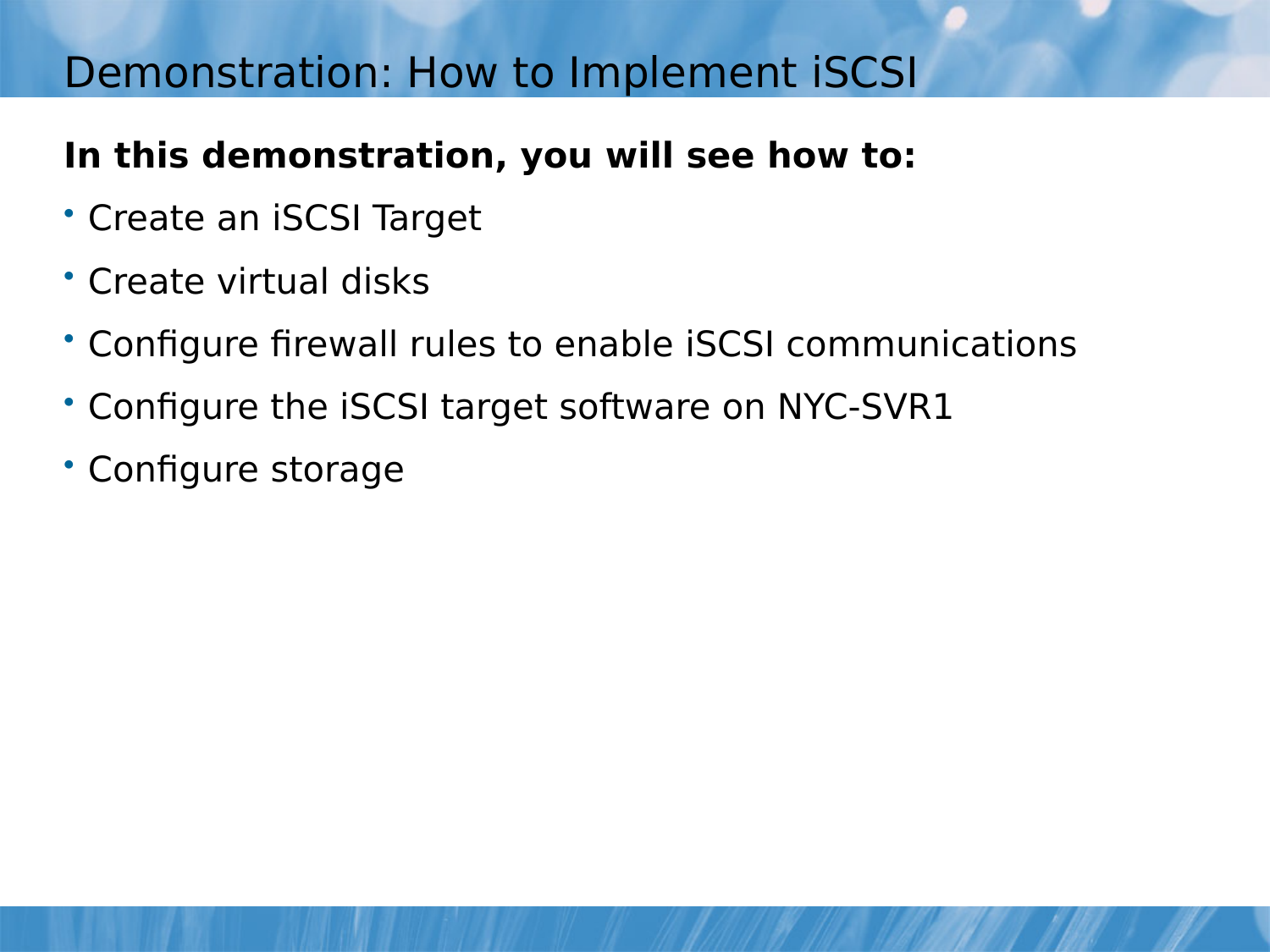

# Demonstration: How to Implement iSCSI
In this demonstration, you will see how to:
Create an iSCSI Target
Create virtual disks
Configure firewall rules to enable iSCSI communications
Configure the iSCSI target software on NYC-SVR1
Configure storage